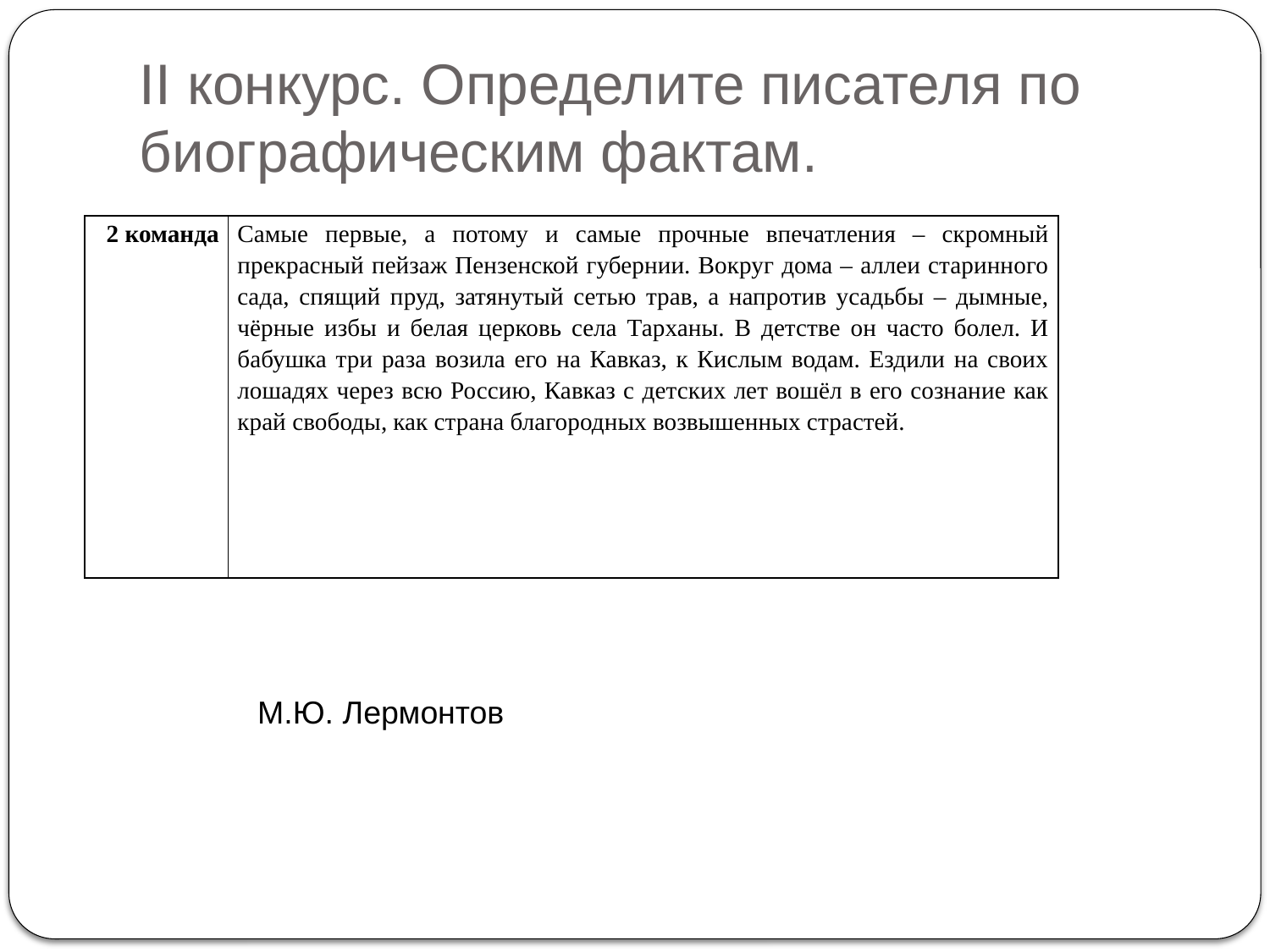

# II конкурс. Определите писателя по биографическим фактам.
| 2 команда | Самые первые, а потому и самые прочные впечатления – скромный прекрасный пейзаж Пензенской губернии. Вокруг дома – аллеи старинного сада, спящий пруд, затянутый сетью трав, а напротив усадьбы – дымные, чёрные избы и белая церковь села Тарханы. В детстве он часто болел. И бабушка три раза возила его на Кавказ, к Кислым водам. Ездили на своих лошадях через всю Россию, Кавказ с детских лет вошёл в его сознание как край свободы, как страна благородных возвышенных страстей. |
| --- | --- |
М.Ю. Лермонтов